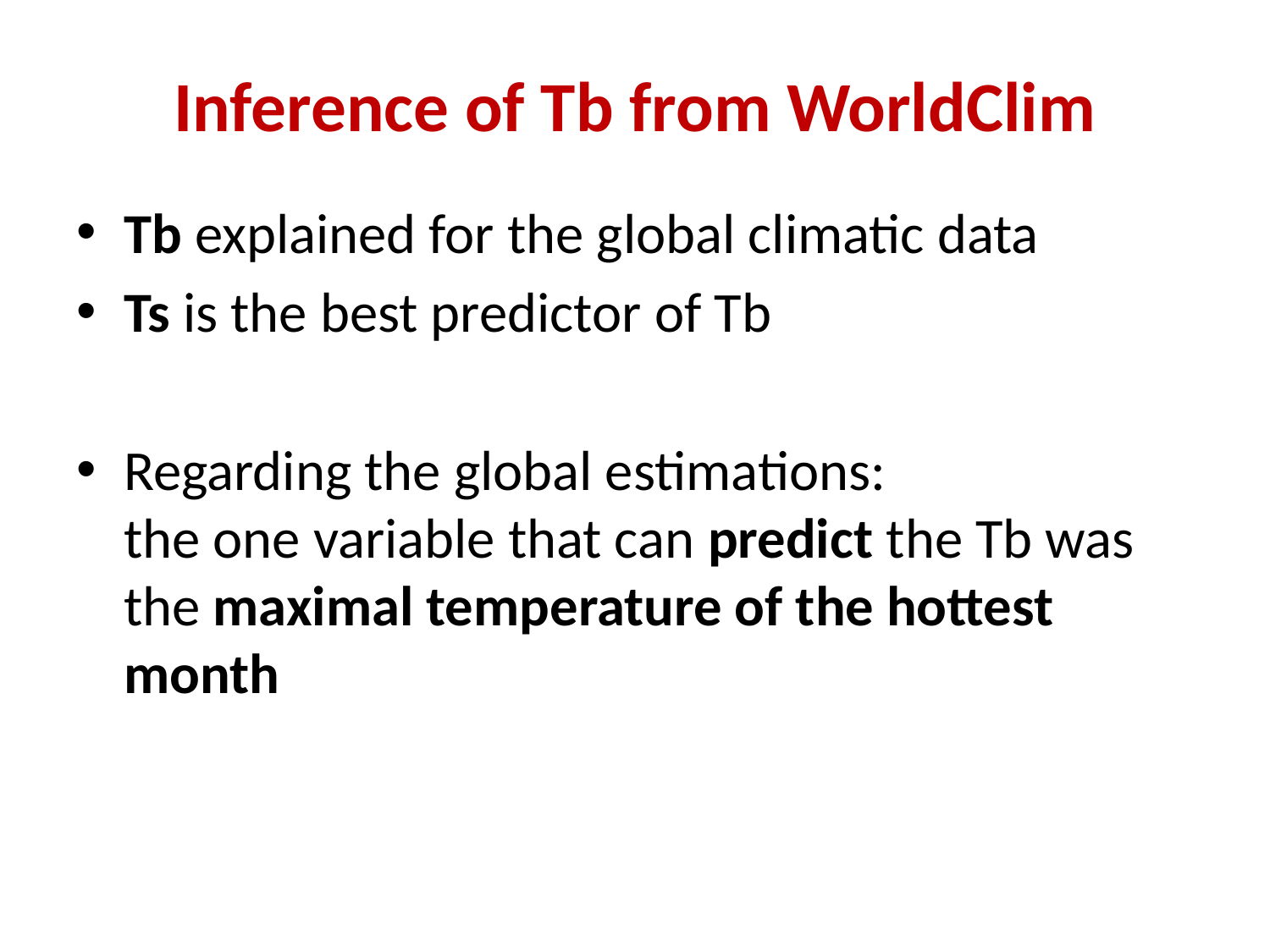

# Inference of Tb from WorldClim
Tb explained for the global climatic data
Ts is the best predictor of Tb

Regarding the global estimations:
the one variable that can predict the Tb was the maximal temperature of the hottest month